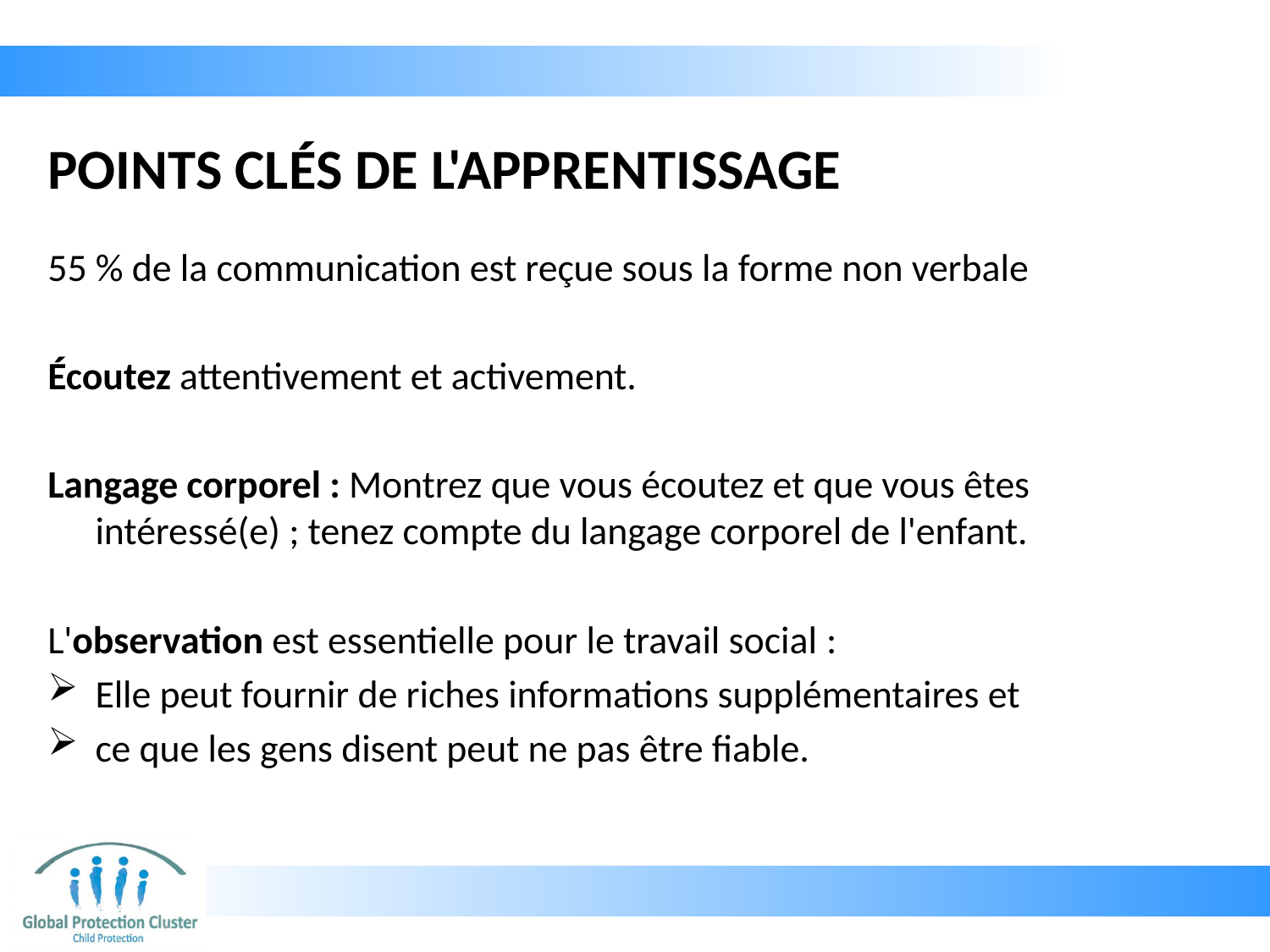

# POINTS CLÉS DE L'APPRENTISSAGE
55 % de la communication est reçue sous la forme non verbale

Écoutez attentivement et activement.

Langage corporel : Montrez que vous écoutez et que vous êtes intéressé(e) ; tenez compte du langage corporel de l'enfant.

L'observation est essentielle pour le travail social :
Elle peut fournir de riches informations supplémentaires et
ce que les gens disent peut ne pas être fiable.